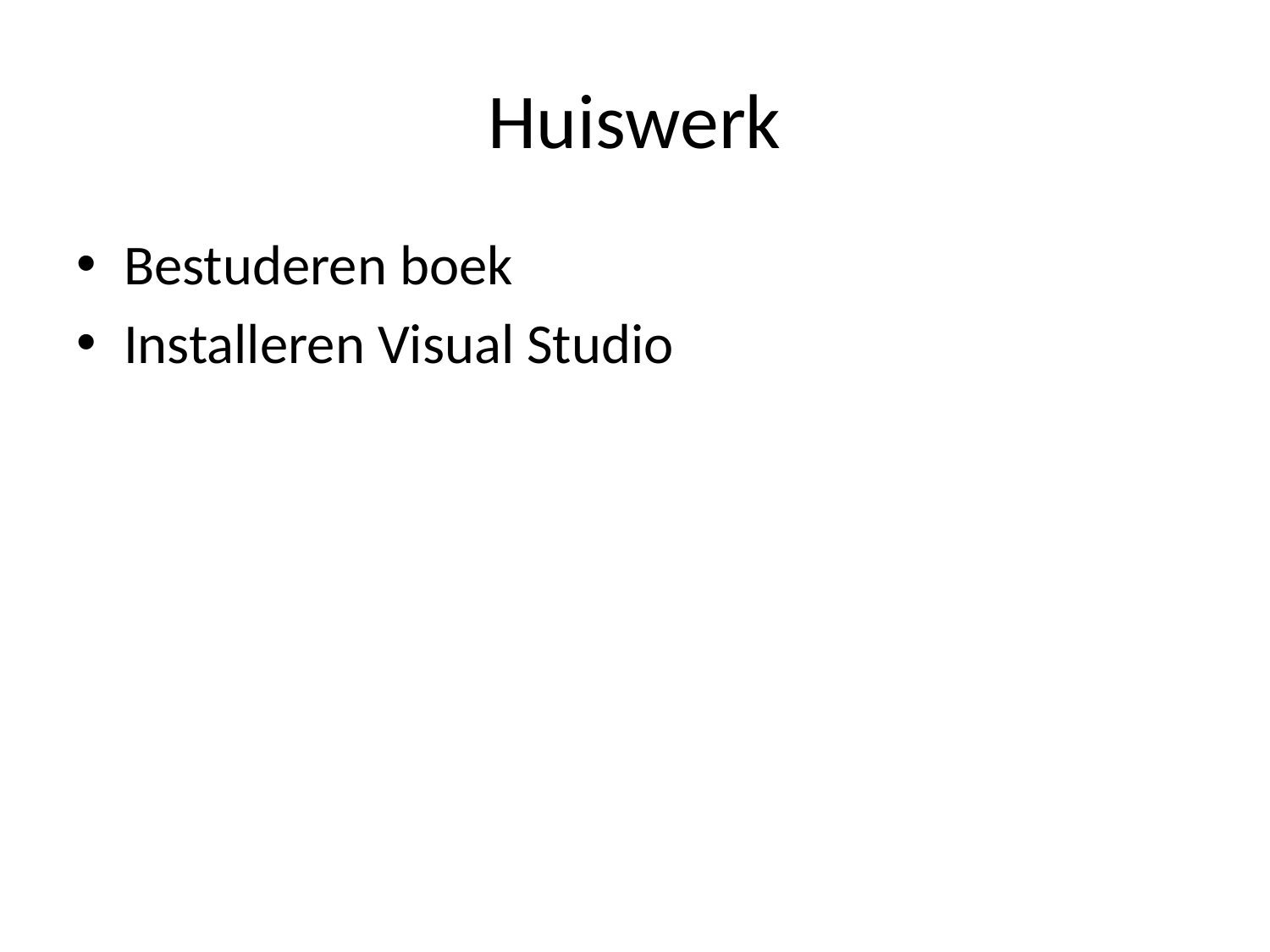

# Huiswerk
Bestuderen boek
Installeren Visual Studio